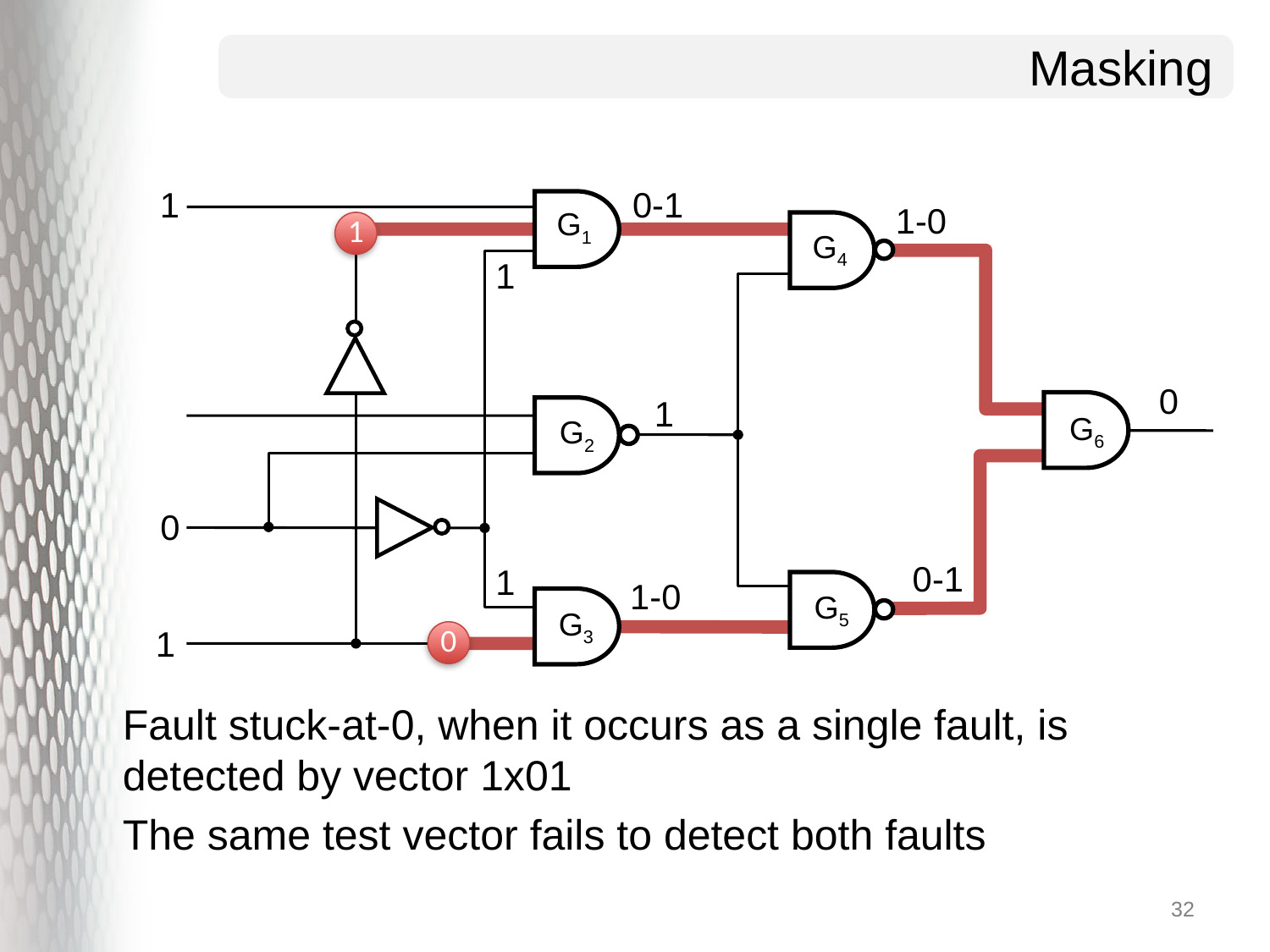

# Masking
1
0-1

1-0
G1

1

G4

1

0
1

G6
G2

0

0-1
1
1-0

G5

G3
1
0

Fault stuck-at-0, when it occurs as a single fault, is detected by vector 1x01
The same test vector fails to detect both faults